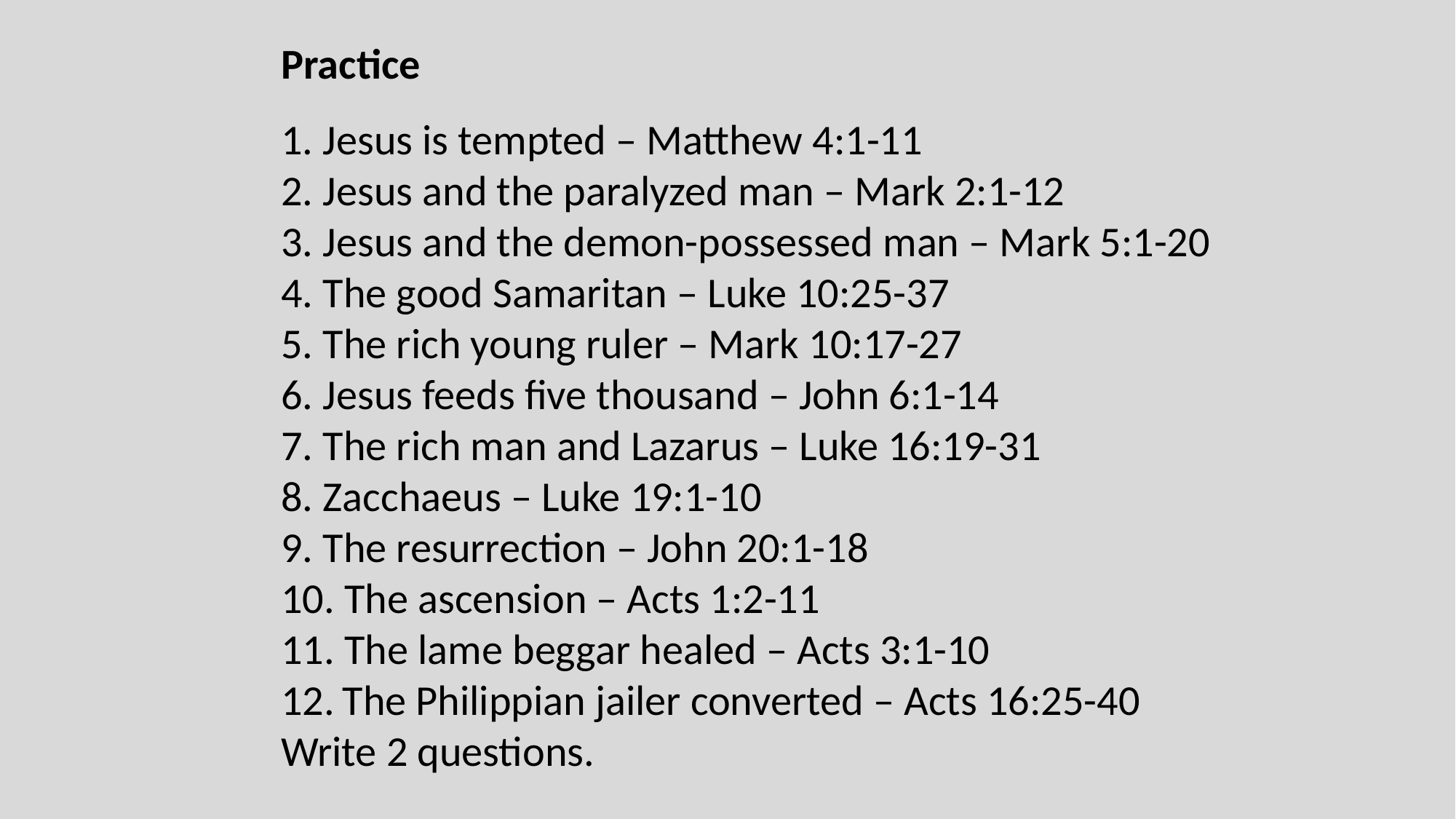

Practice

1. Jesus is tempted – Matthew 4:1-11
2. Jesus and the paralyzed man – Mark 2:1-12
3. Jesus and the demon-possessed man – Mark 5:1-20
4. The good Samaritan – Luke 10:25-37
5. The rich young ruler – Mark 10:17-27
6. Jesus feeds five thousand – John 6:1-14
7. The rich man and Lazarus – Luke 16:19-31
8. Zacchaeus – Luke 19:1-10
9. The resurrection – John 20:1-18
10. The ascension – Acts 1:2-11
11. The lame beggar healed – Acts 3:1-10
The Philippian jailer converted – Acts 16:25-40
Write 2 questions.